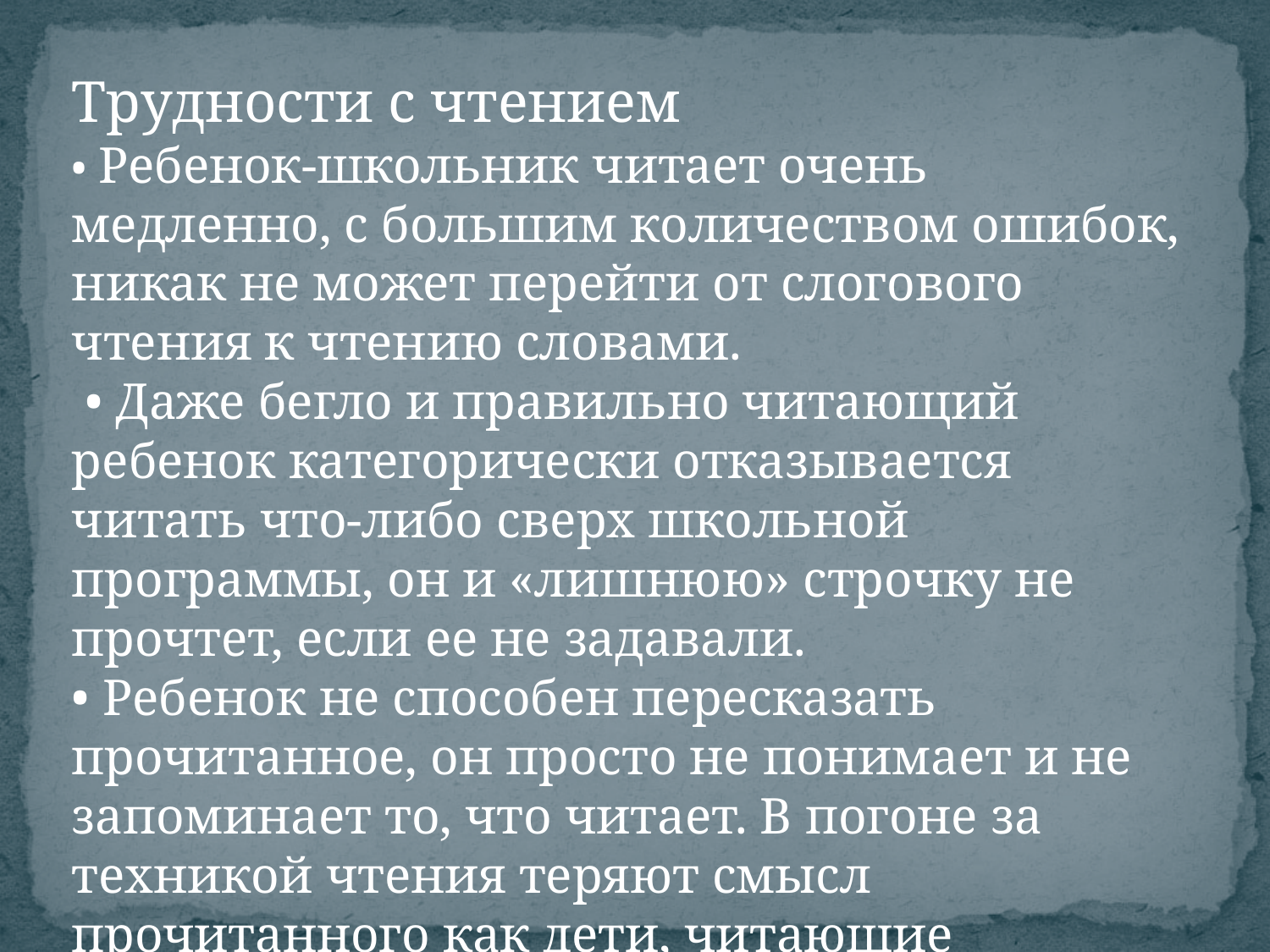

Трудности с чтением
• Ребенок-школьник читает очень медленно, с большим количеством ошибок, никак не может перейти от слогового чтения к чтению словами.
 • Даже бегло и правильно читающий ребенок категорически отказывается читать что-либо сверх школьной программы, он и «лишнюю» строчку не прочтет, если ее не задавали.
• Ребенок не способен пересказать прочитанное, он просто не понимает и не запоминает то, что читает. В погоне за техникой чтения теряют смысл прочитанного как дети, читающие медленно, с ошибками, так и хорошо читающие дети